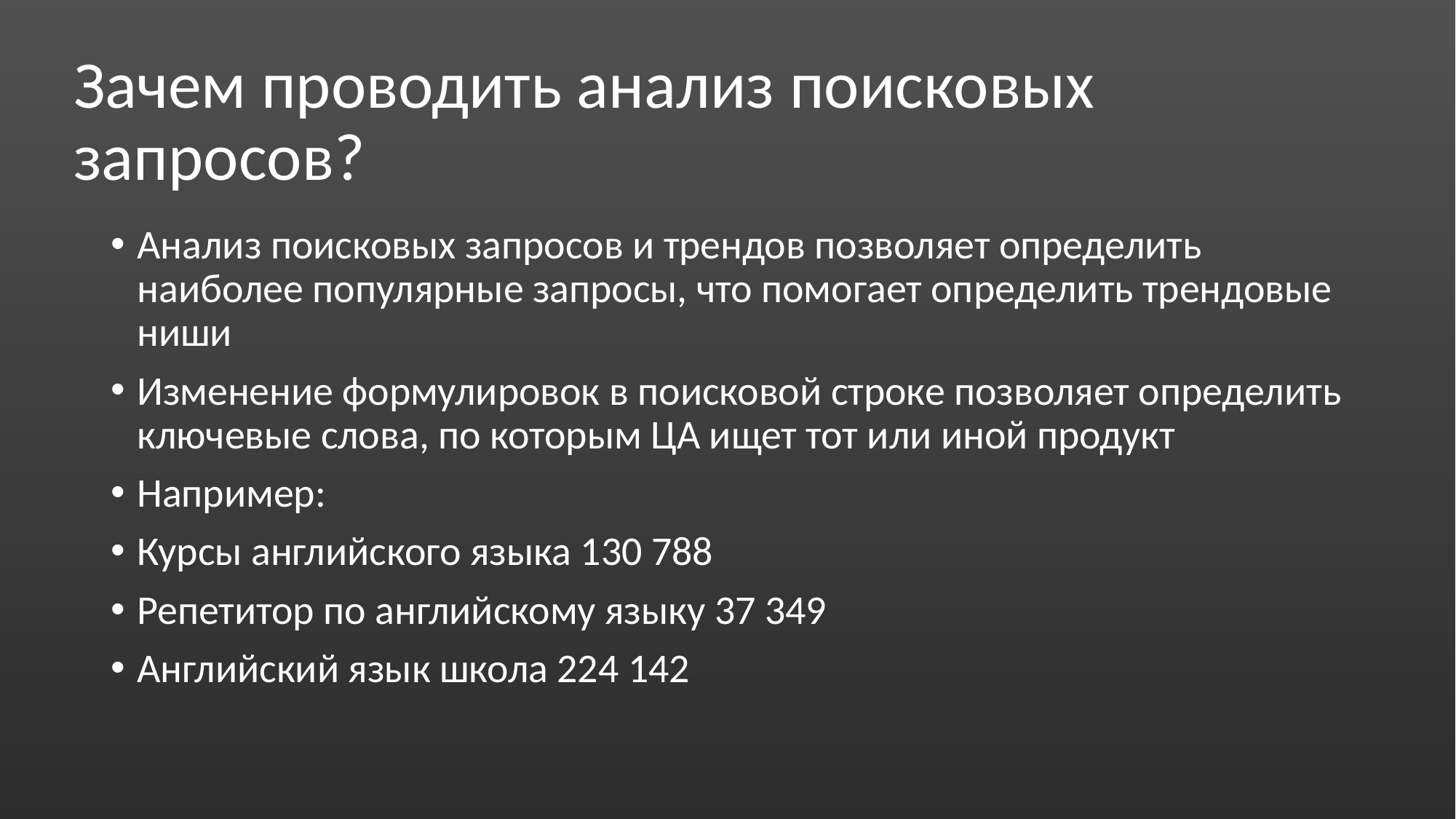

# Зачем проводить анализ поисковых запросов?
Анализ поисковых запросов и трендов позволяет определить наиболее популярные запросы, что помогает определить трендовые ниши
Изменение формулировок в поисковой строке позволяет определить ключевые слова, по которым ЦА ищет тот или иной продукт
Например:
Курсы английского языка 130 788
Репетитор по английскому языку 37 349
Английский язык школа 224 142